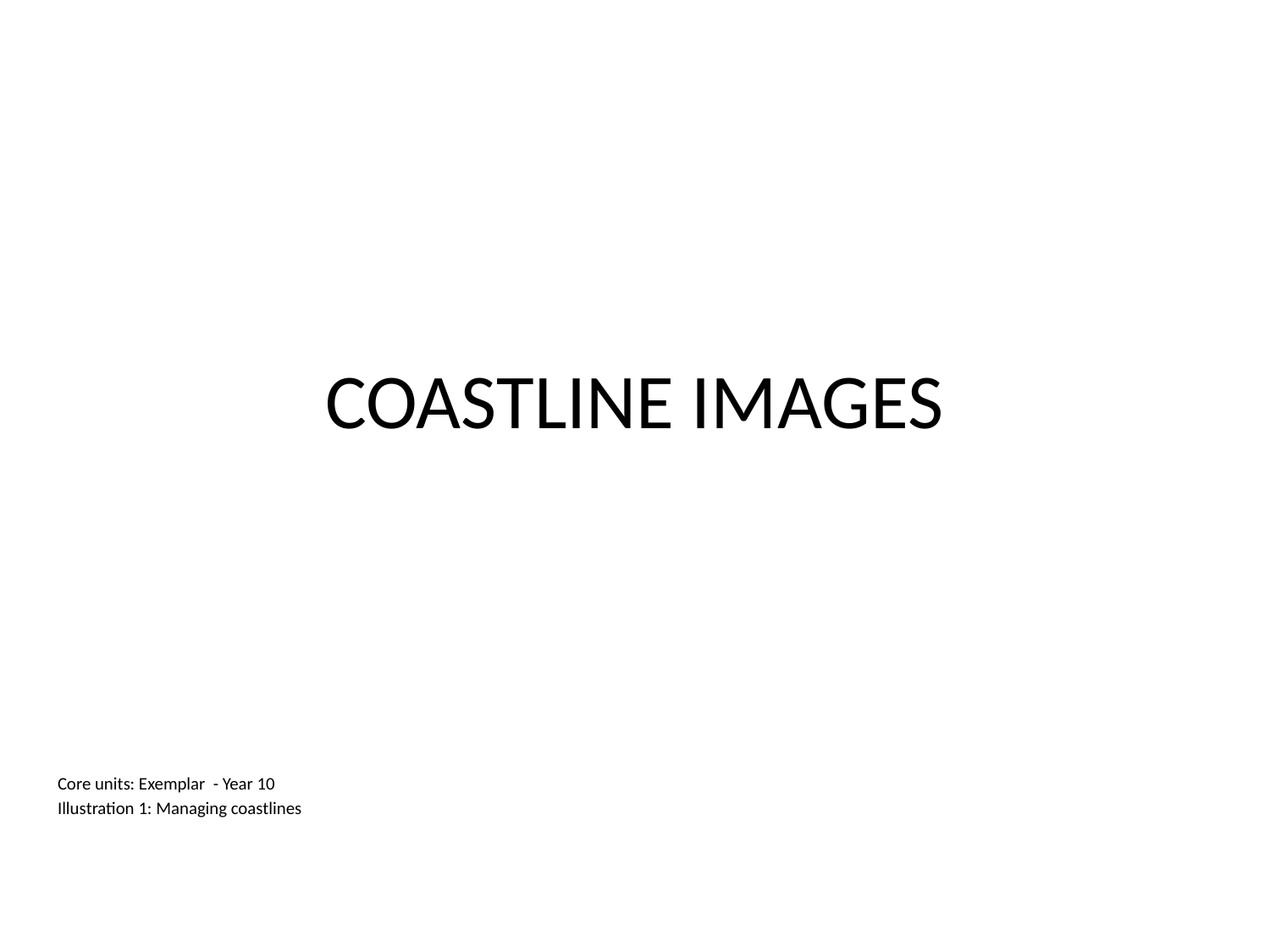

# Coastline images
Core units: Exemplar  - Year 10
Illustration 1: Managing coastlines